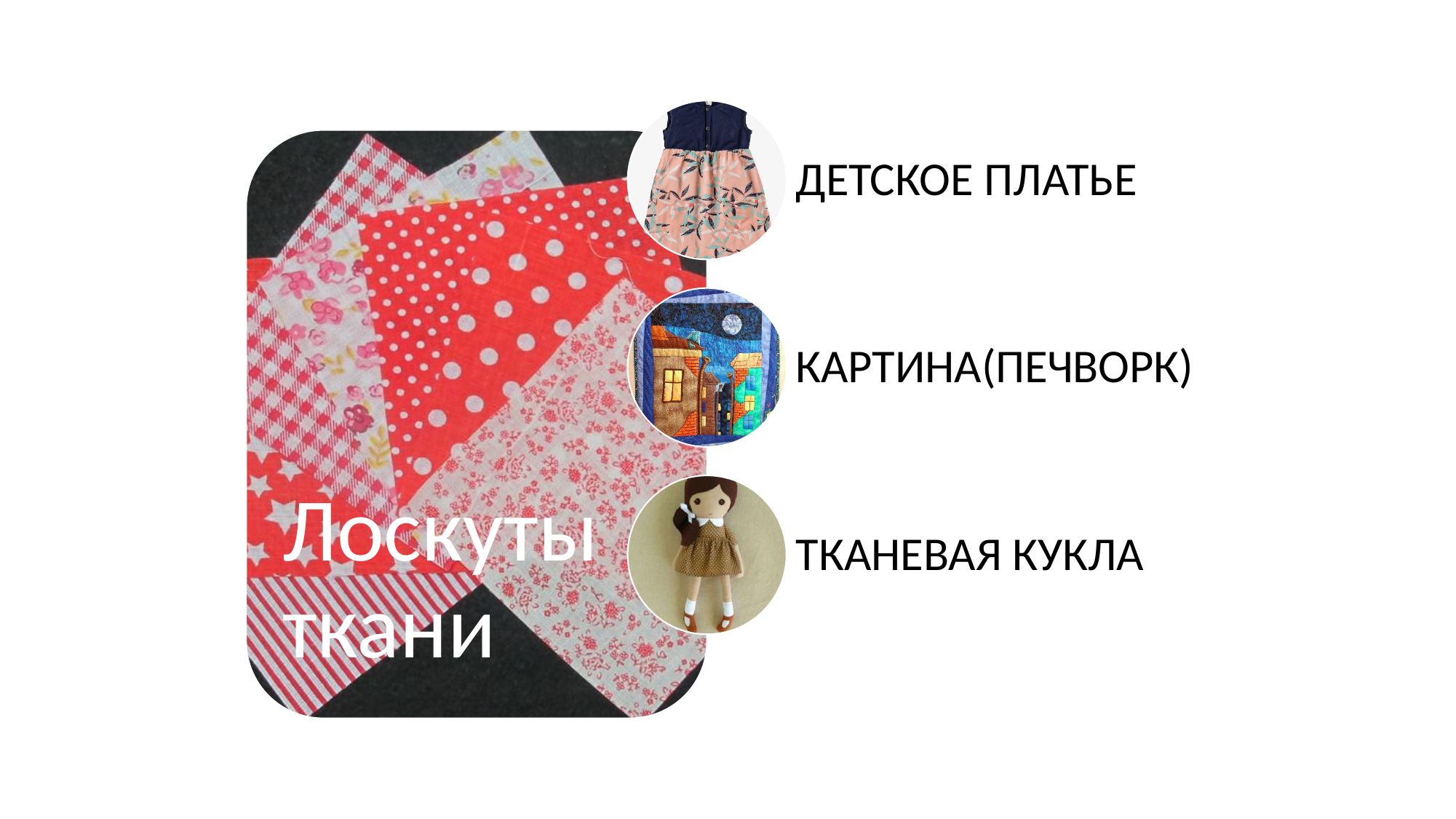

Лоскуты ткани
ДЕТСКОЕ ПЛАТЬЕ
КАРТИНА(ПЕЧВОРК)
ТКАНЕВАЯ КУКЛА